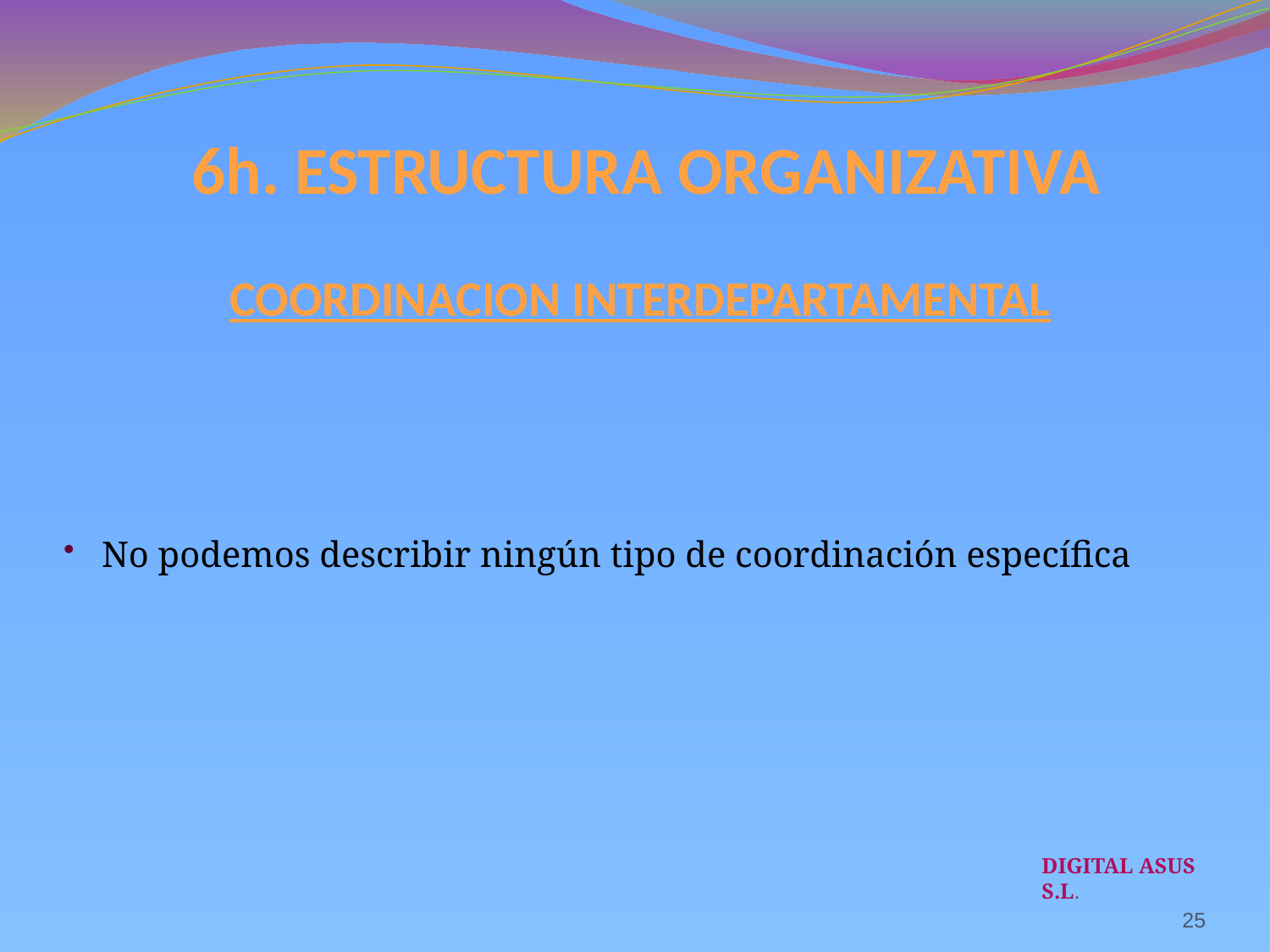

6h. ESTRUCTURA ORGANIZATIVA
COORDINACION INTERDEPARTAMENTAL
 No podemos describir ningún tipo de coordinación específica
DIGITAL ASUS S.L.
25